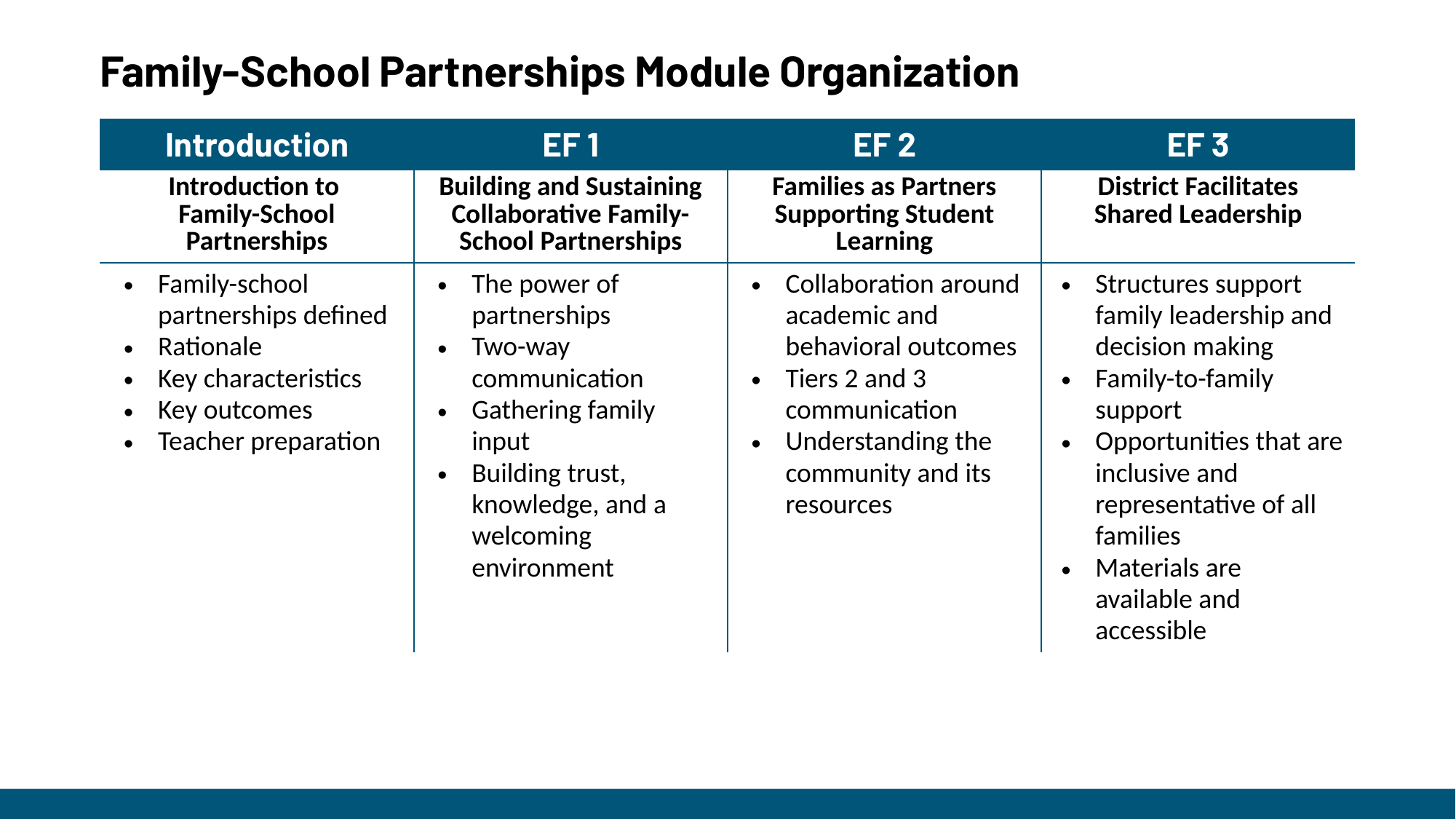

# Family-School Partnerships Module Organization
| Introduction | EF 1 | EF 2 | EF 3 |
| --- | --- | --- | --- |
| Introduction to Family-School Partnerships | Building and Sustaining Collaborative Family-School Partnerships | Families as Partners Supporting Student Learning | District Facilitates Shared Leadership |
| Family-school partnerships defined Rationale Key characteristics Key outcomes Teacher preparation | The power of partnerships Two-way communication Gathering family input Building trust, knowledge, and a welcoming environment | Collaboration around academic and behavioral outcomes Tiers 2 and 3 communication Understanding the community and its resources | Structures support family leadership and decision making Family-to-family support Opportunities that are inclusive and representative of all families Materials are available and accessible |